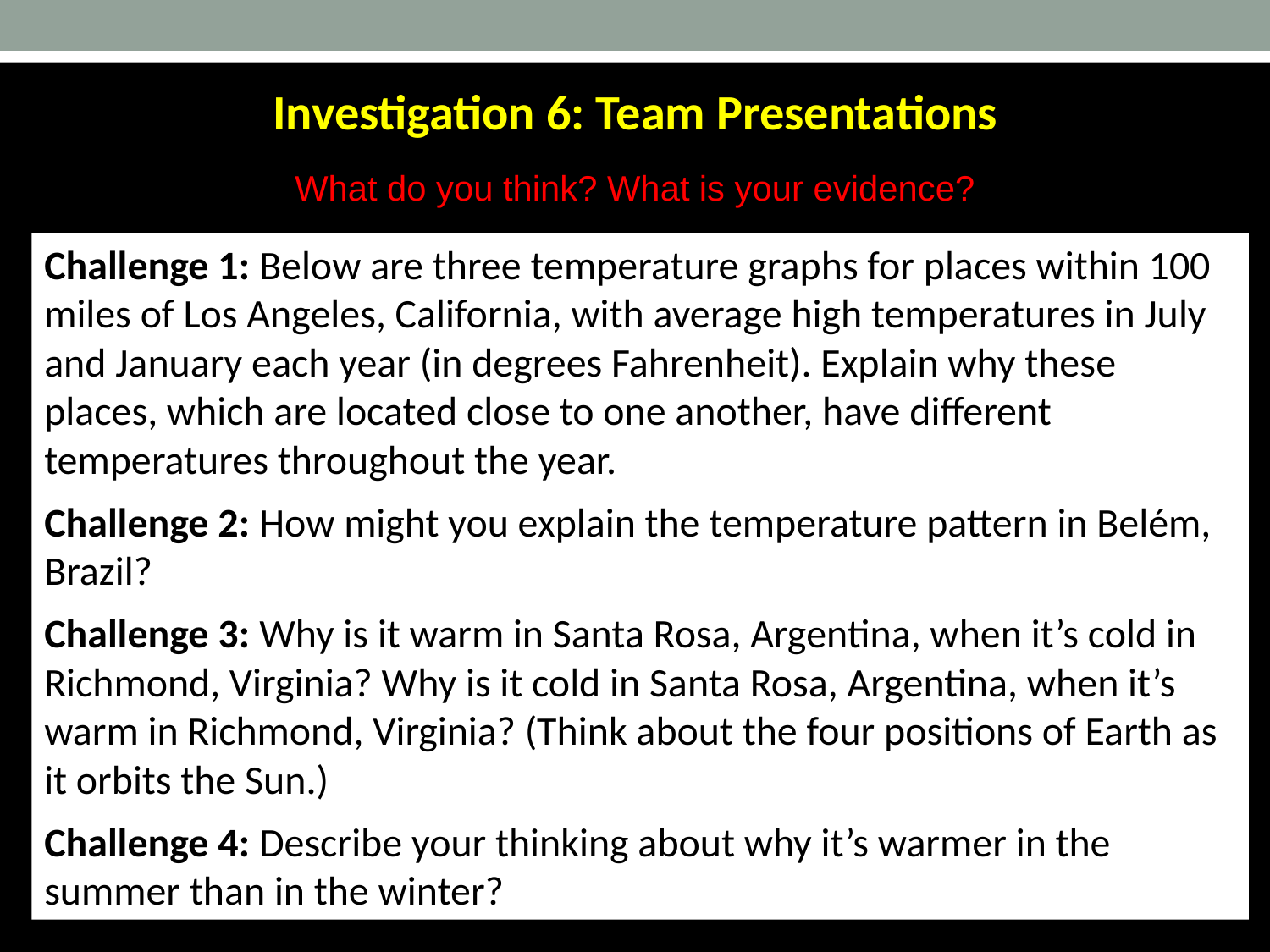

Investigation 6: Team Presentations
What do you think? What is your evidence?
Challenge 1: Below are three temperature graphs for places within 100 miles of Los Angeles, California, with average high temperatures in July and January each year (in degrees Fahrenheit). Explain why these places, which are located close to one another, have different temperatures throughout the year.
Challenge 2: How might you explain the temperature pattern in Belém, Brazil?
Challenge 3: Why is it warm in Santa Rosa, Argentina, when it’s cold in Richmond, Virginia? Why is it cold in Santa Rosa, Argentina, when it’s warm in Richmond, Virginia? (Think about the four positions of Earth as it orbits the Sun.)
Challenge 4: Describe your thinking about why it’s warmer in the summer than in the winter?